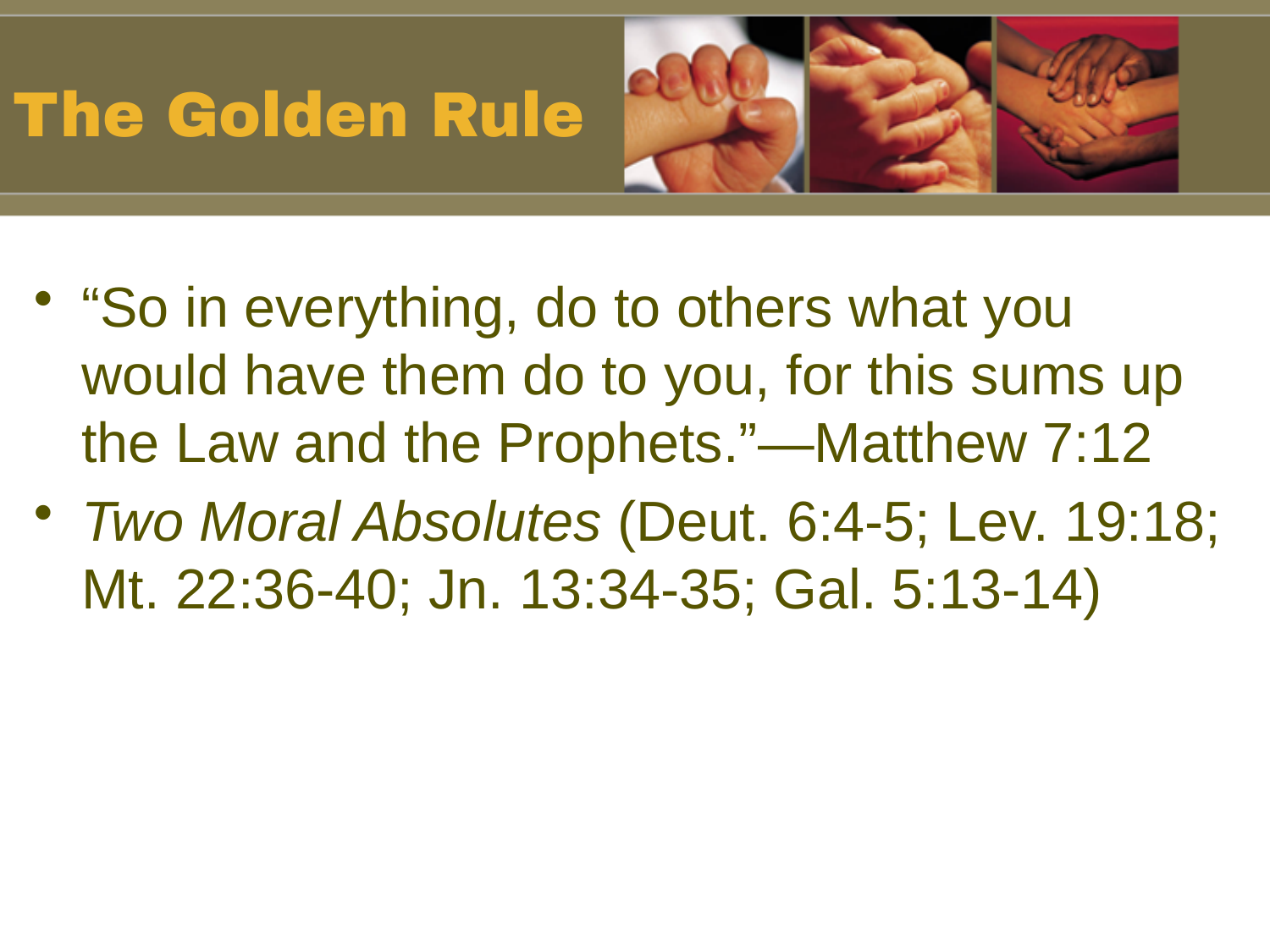

# The Golden Rule
“So in everything, do to others what you would have them do to you, for this sums up the Law and the Prophets.”—Matthew 7:12
Two Moral Absolutes (Deut. 6:4-5; Lev. 19:18; Mt. 22:36-40; Jn. 13:34-35; Gal. 5:13-14)